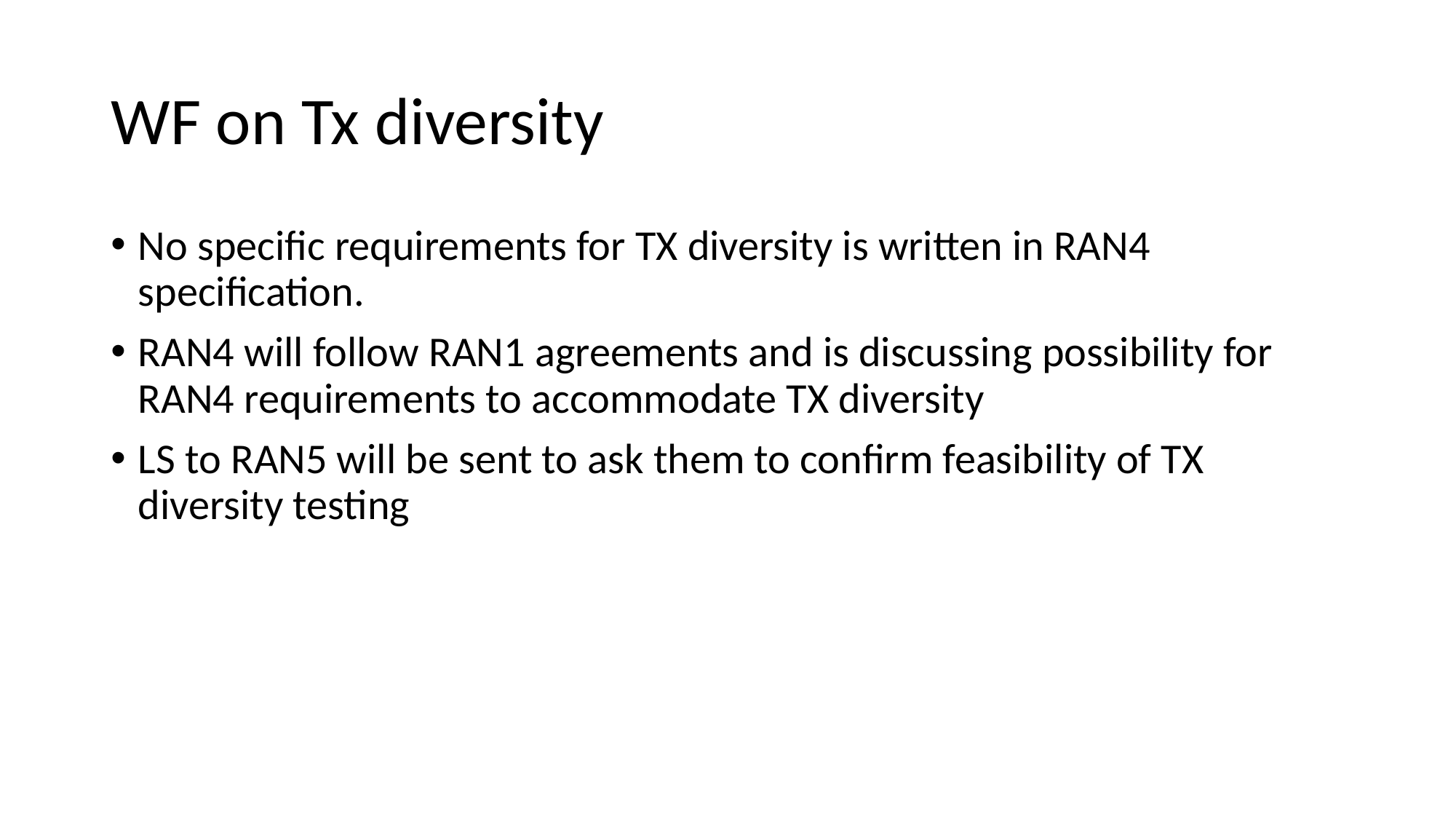

# WF on Tx diversity
No specific requirements for TX diversity is written in RAN4 specification.
RAN4 will follow RAN1 agreements and is discussing possibility for RAN4 requirements to accommodate TX diversity
LS to RAN5 will be sent to ask them to confirm feasibility of TX diversity testing